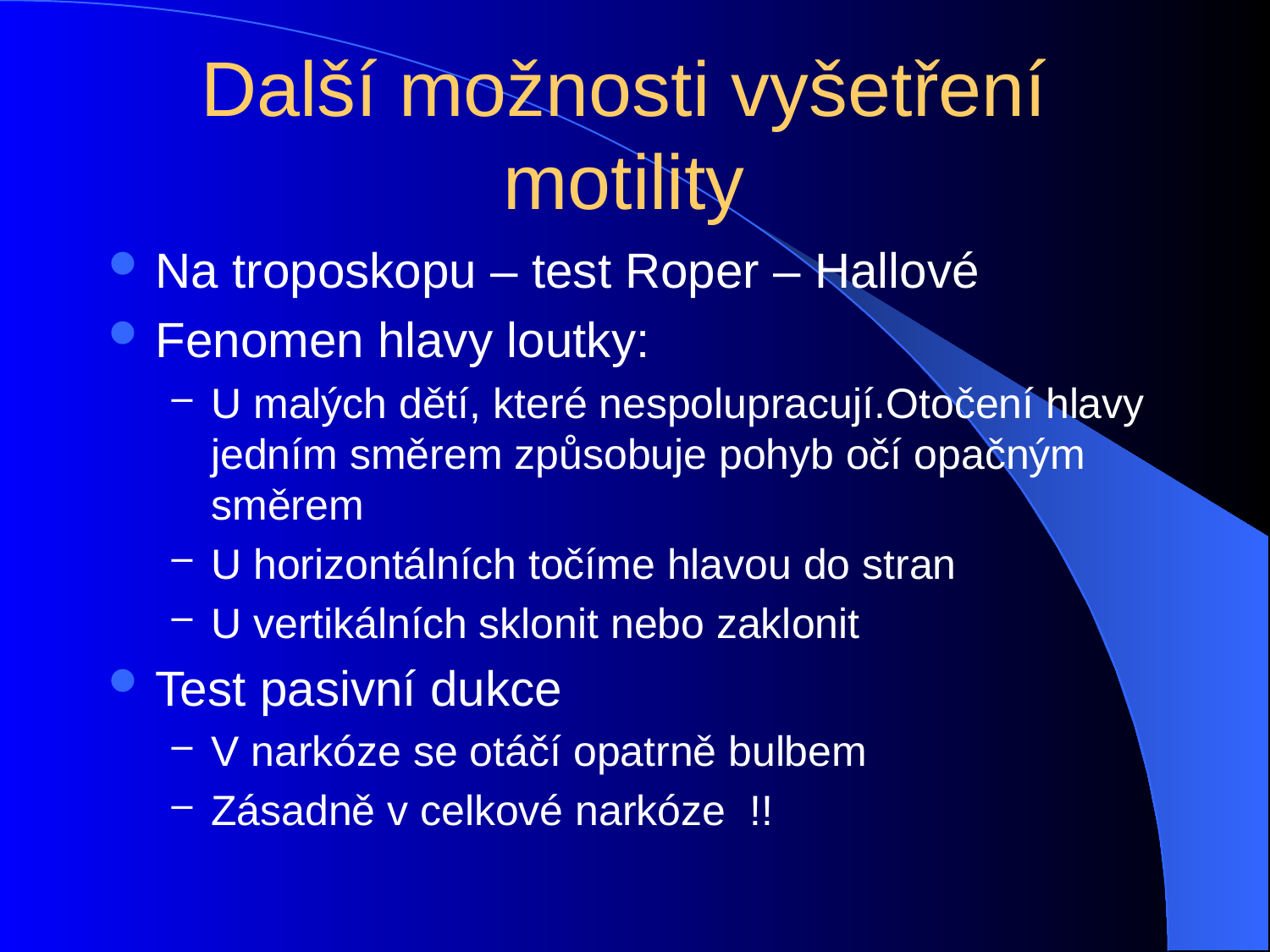

# Další možnosti vyšetření motility
Na troposkopu – test Roper – Hallové
Fenomen hlavy loutky:
U malých dětí, které nespolupracují.Otočení hlavy jedním směrem způsobuje pohyb očí opačným směrem
U horizontálních točíme hlavou do stran
U vertikálních sklonit nebo zaklonit
Test pasivní dukce
V narkóze se otáčí opatrně bulbem
Zásadně v celkové narkóze  !!